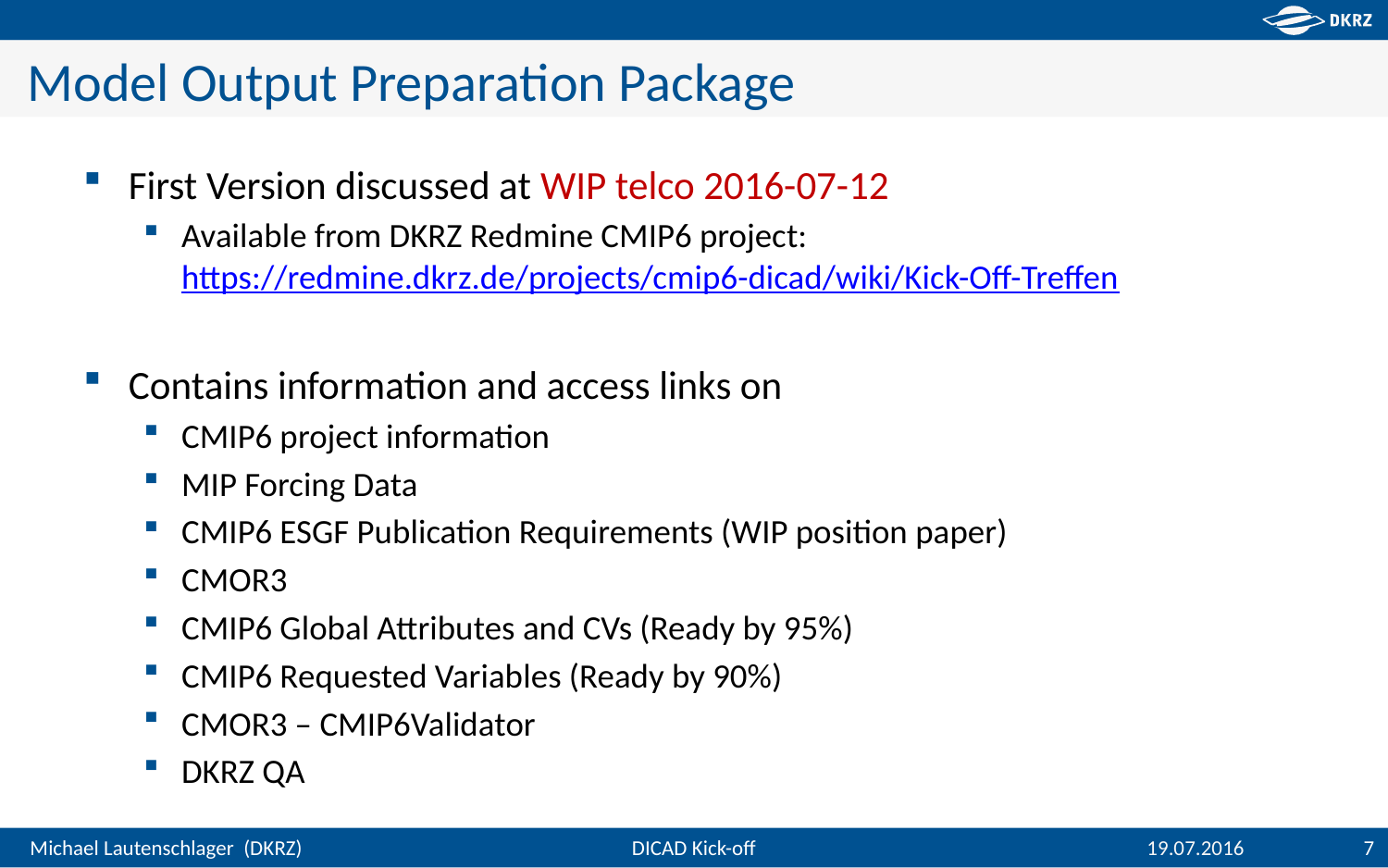

# Model Output Preparation Package
First Version discussed at WIP telco 2016-07-12
Available from DKRZ Redmine CMIP6 project:
https://redmine.dkrz.de/projects/cmip6-dicad/wiki/Kick-Off-Treffen

Contains information and access links on
CMIP6 project information
MIP Forcing Data
CMIP6 ESGF Publication Requirements (WIP position paper)
CMOR3
CMIP6 Global Attributes and CVs (Ready by 95%)
CMIP6 Requested Variables (Ready by 90%)
CMOR3 – CMIP6Validator
DKRZ QA
DICAD Kick-off
19.07.2016
7